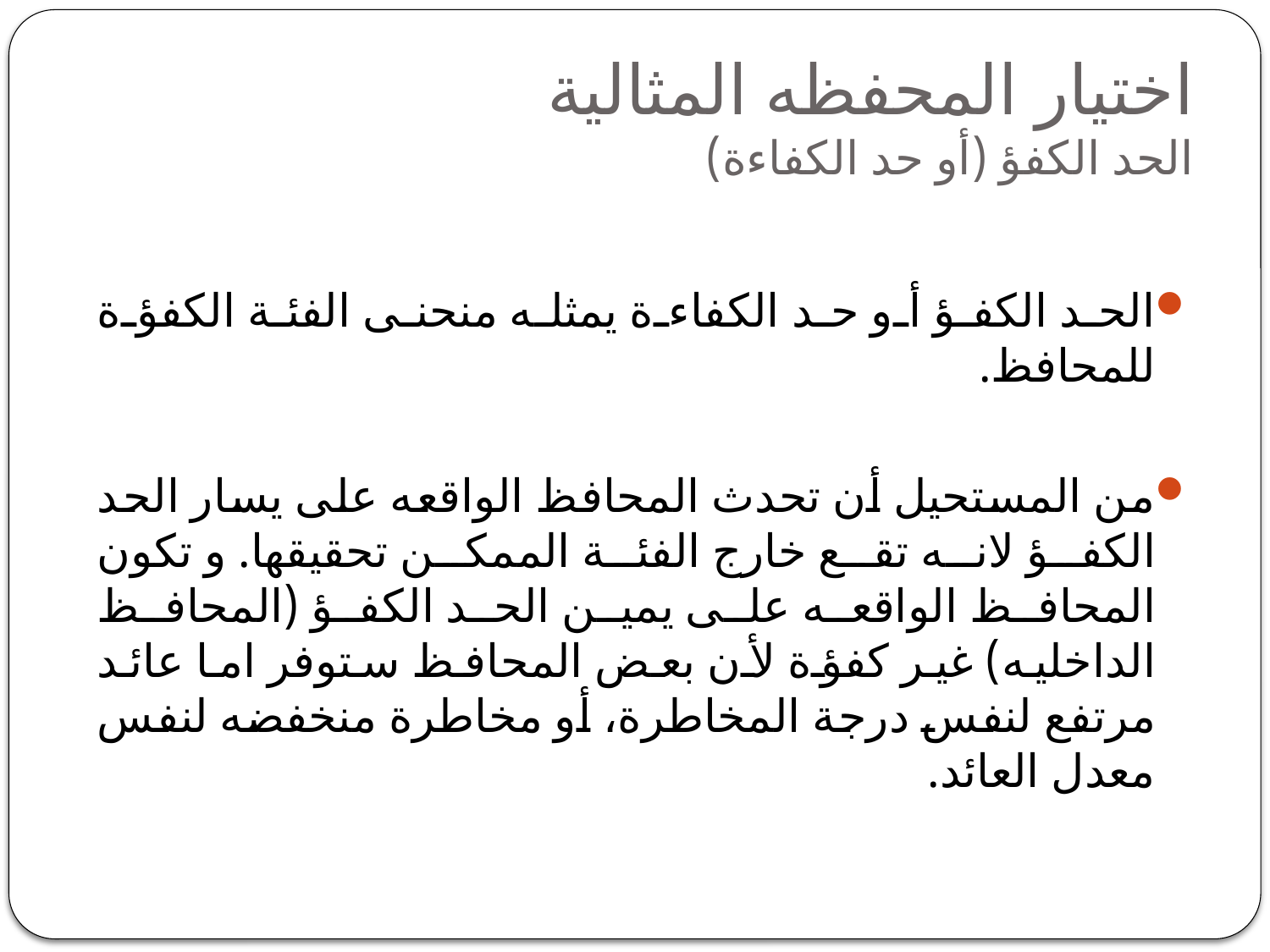

# اختيار المحفظه المثالية الحد الكفؤ (أو حد الكفاءة)
الحد الكفؤ أو حد الكفاءة يمثله منحنى الفئة الكفؤة للمحافظ.

من المستحيل أن تحدث المحافظ الواقعه على يسار الحد الكفؤ لانه تقع خارج الفئة الممكن تحقيقها. و تكون المحافظ الواقعه على يمين الحد الكفؤ (المحافظ الداخليه) غير كفؤة لأن بعض المحافظ ستوفر اما عائد مرتفع لنفس درجة المخاطرة، أو مخاطرة منخفضه لنفس معدل العائد.